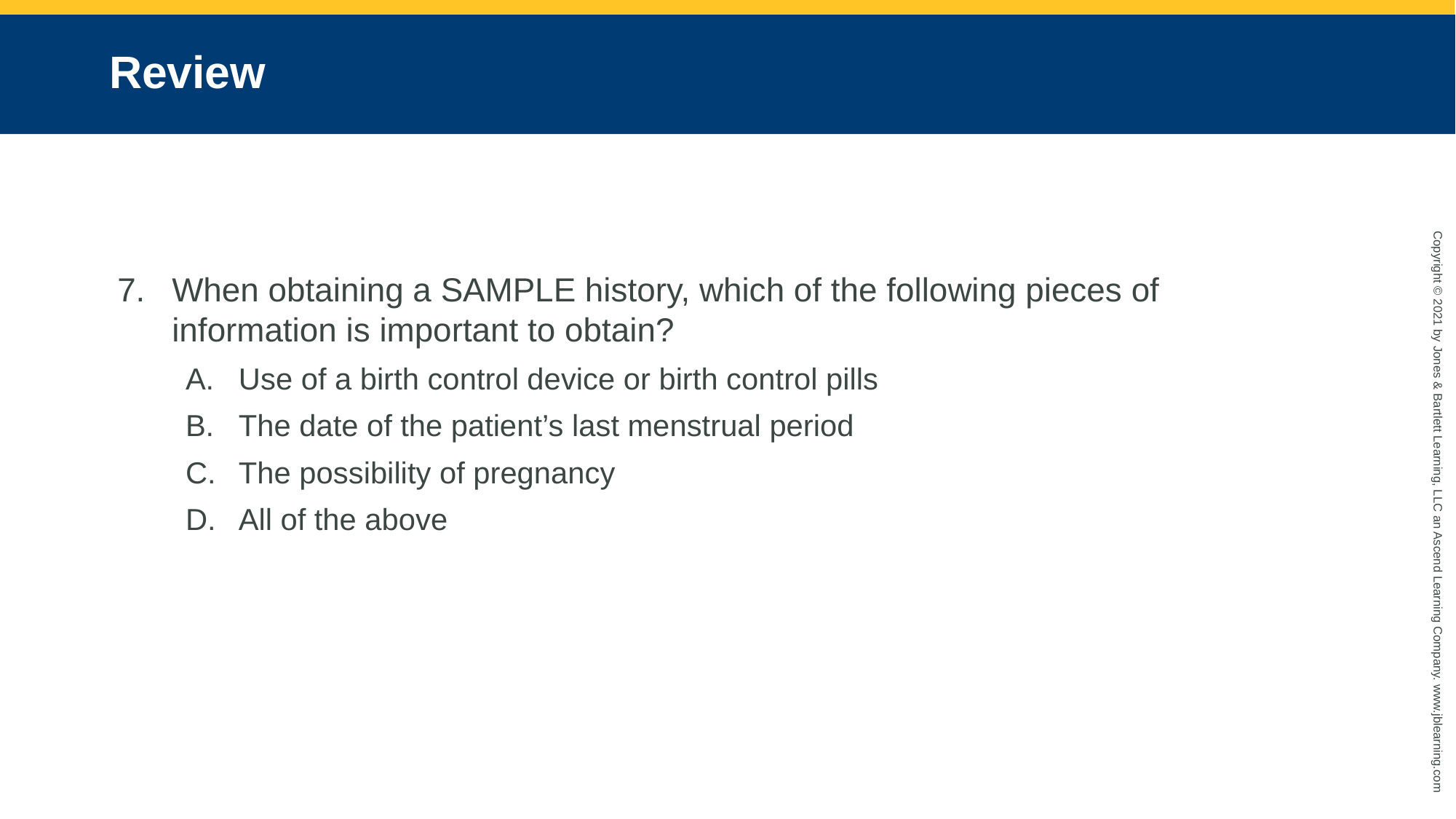

# Review
When obtaining a SAMPLE history, which of the following pieces of information is important to obtain?
Use of a birth control device or birth control pills
The date of the patient’s last menstrual period
The possibility of pregnancy
All of the above